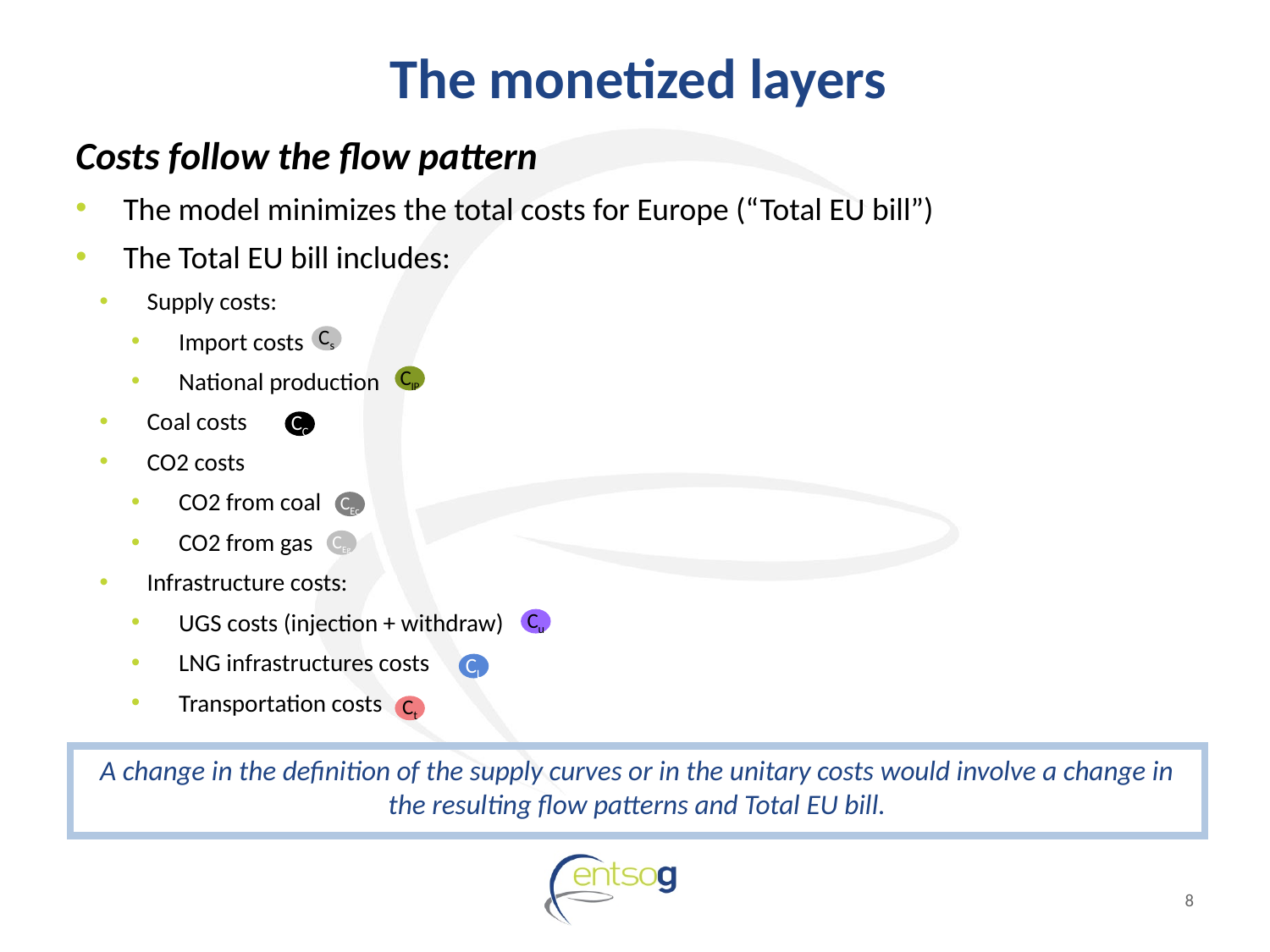

# The monetized layers
Costs follow the flow pattern
The model minimizes the total costs for Europe (“Total EU bill”)
The Total EU bill includes:
Supply costs:
Import costs
National production
Coal costs
CO2 costs
CO2 from coal
CO2 from gas
Infrastructure costs:
UGS costs (injection + withdraw)
LNG infrastructures costs
Transportation costs

Cs
CIP
CC
CEc
CEg
Cu
CL
Ct
A change in the definition of the supply curves or in the unitary costs would involve a change in the resulting flow patterns and Total EU bill.
8